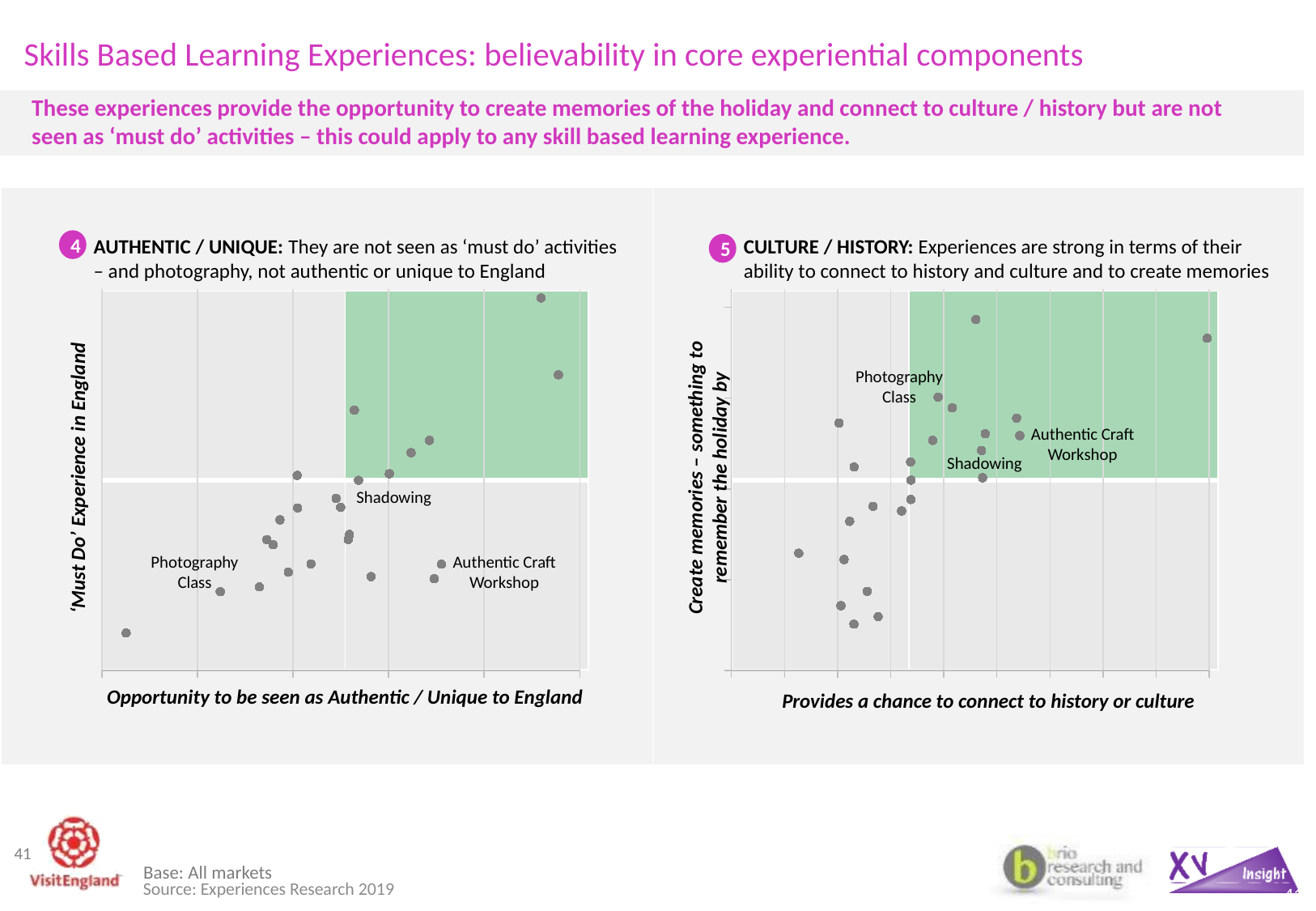

# Skills Based Learning Experiences: believability in core experiential components
These experiences provide the opportunity to create memories of the holiday and connect to culture / history but are not seen as ‘must do’ activities – this could apply to any skill based learning experience.

|  |  |
| --- | --- |
CULTURE / HISTORY: Experiences are strong in terms of their ability to connect to history and culture and to create memories
AUTHENTIC / UNIQUE: They are not seen as ‘must do’ activities – and photography, not authentic or unique to England
4
5

### Chart

| Category | Must do experience in England |
|---|---|

### Chart

| Category | Create memories |
|---|---|
|  |  |
| --- | --- |
|  |  |
|  |  |
| --- | --- |
|  |  |
Photography Class
Authentic Craft Workshop
Shadowing
Create memories – something to remember the holiday by
‘Must Do’ Experience in England
Shadowing
Photography Class
Authentic Craft Workshop
Opportunity to be seen as Authentic / Unique to England
Provides a chance to connect to history or culture
41
Base: All markets
41